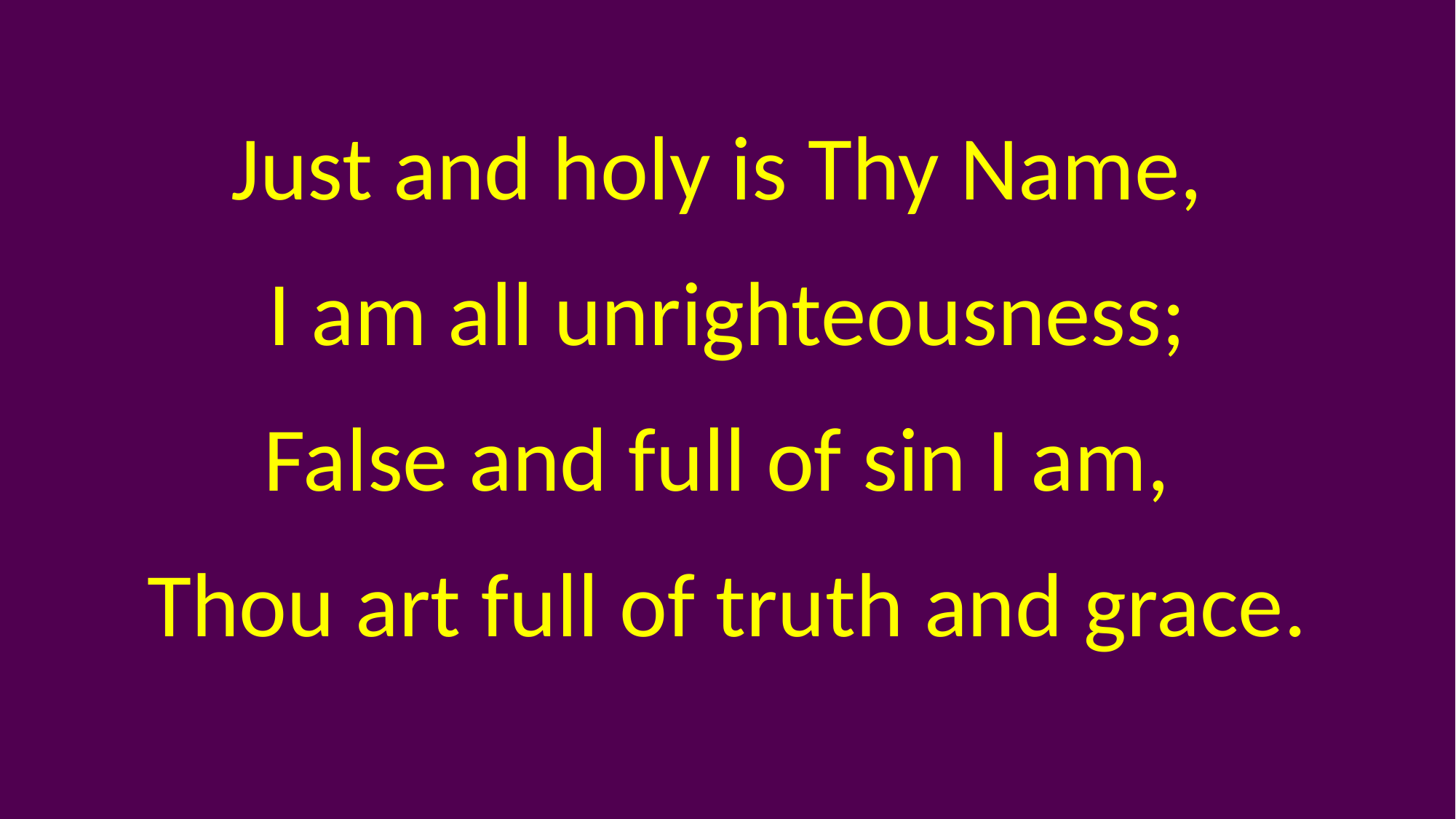

Just and holy is Thy Name,
I am all unrighteousness;
False and full of sin I am,
Thou art full of truth and grace.